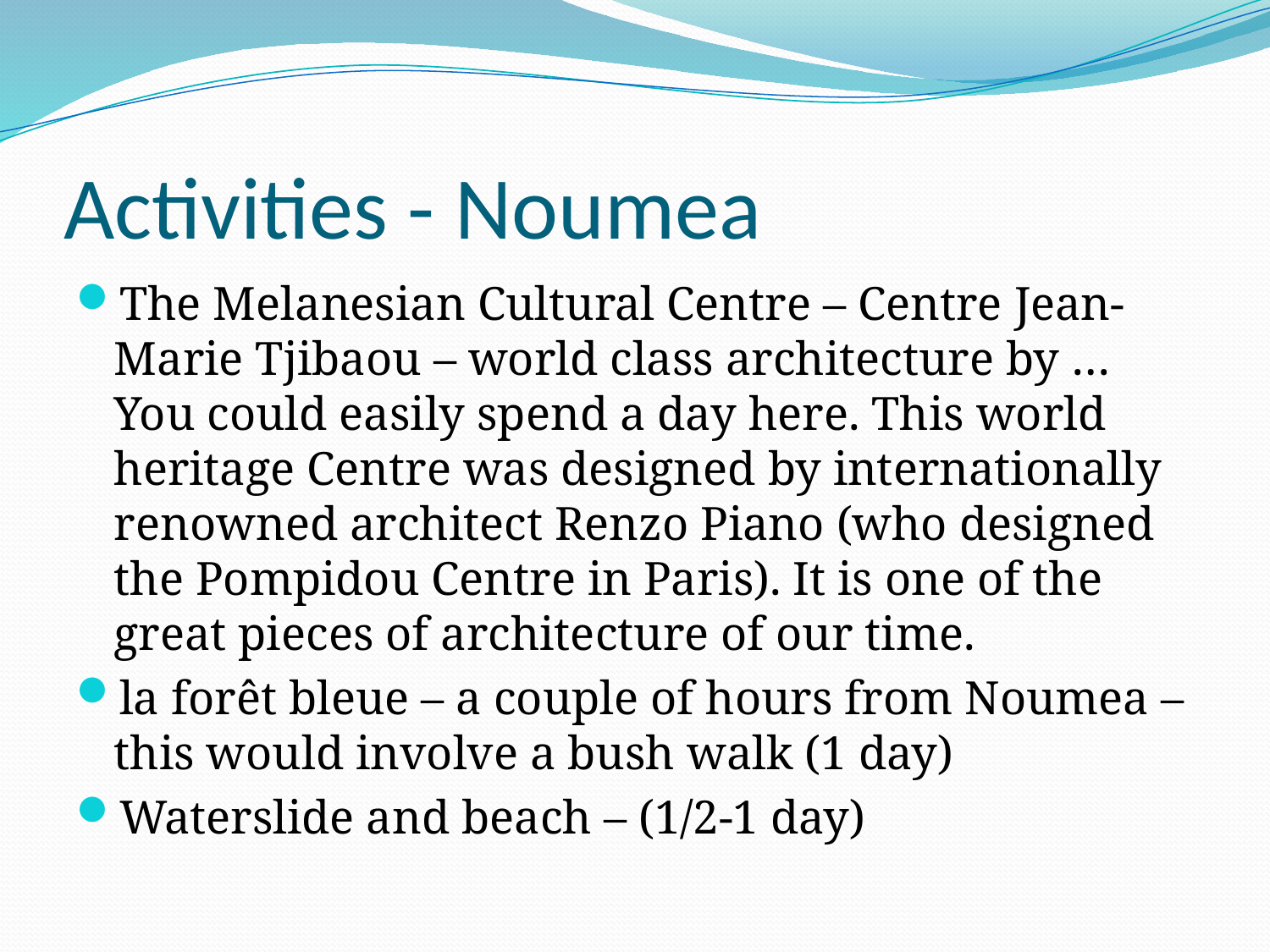

# Activities - Noumea
The Melanesian Cultural Centre – Centre Jean-Marie Tjibaou – world class architecture by … You could easily spend a day here. This world heritage Centre was designed by internationally renowned architect Renzo Piano (who designed the Pompidou Centre in Paris). It is one of the great pieces of architecture of our time.
la forêt bleue – a couple of hours from Noumea – this would involve a bush walk (1 day)
Waterslide and beach – (1/2-1 day)